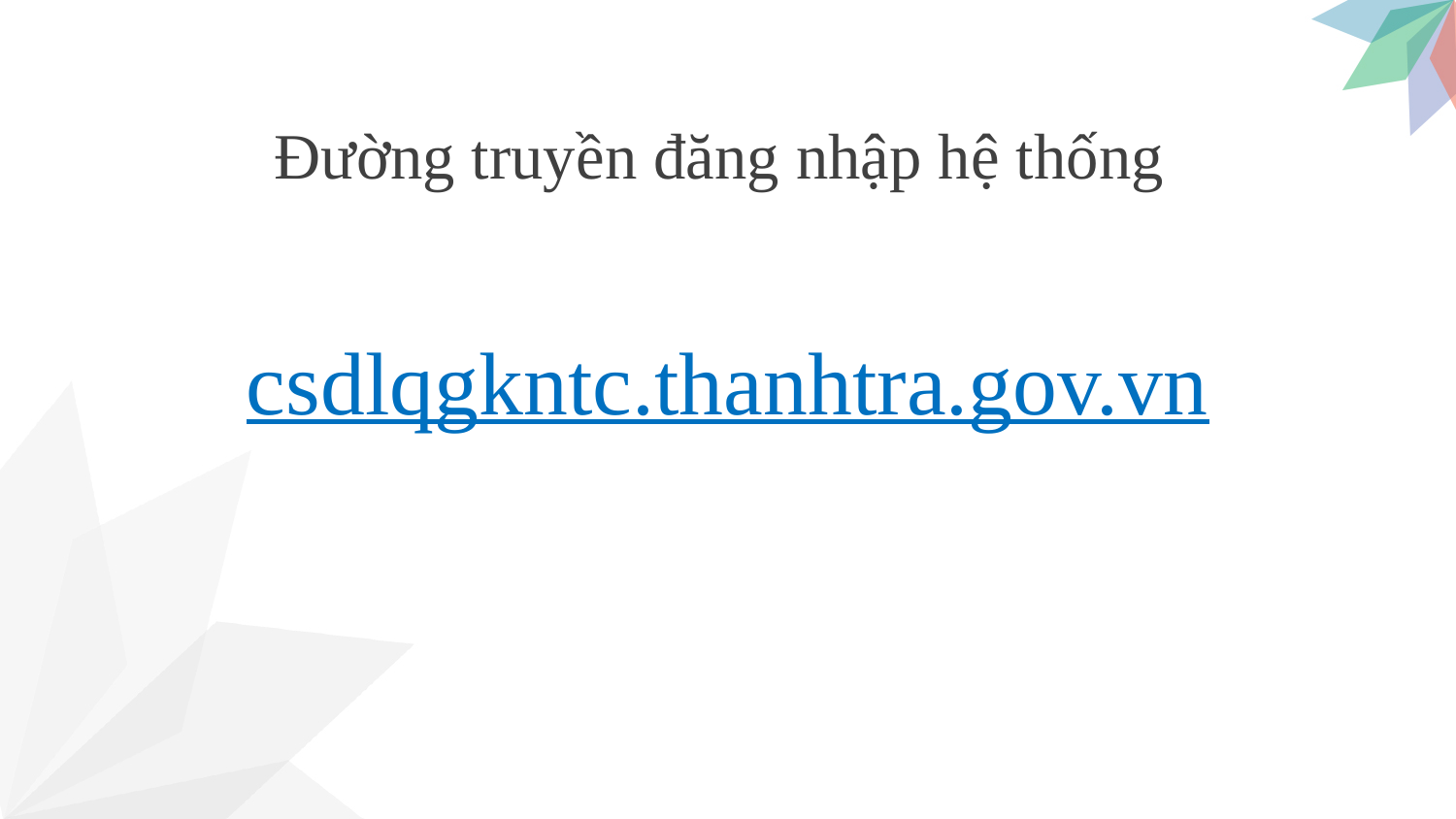

Đường truyền đăng nhập hệ thống
csdlqgkntc.thanhtra.gov.vn